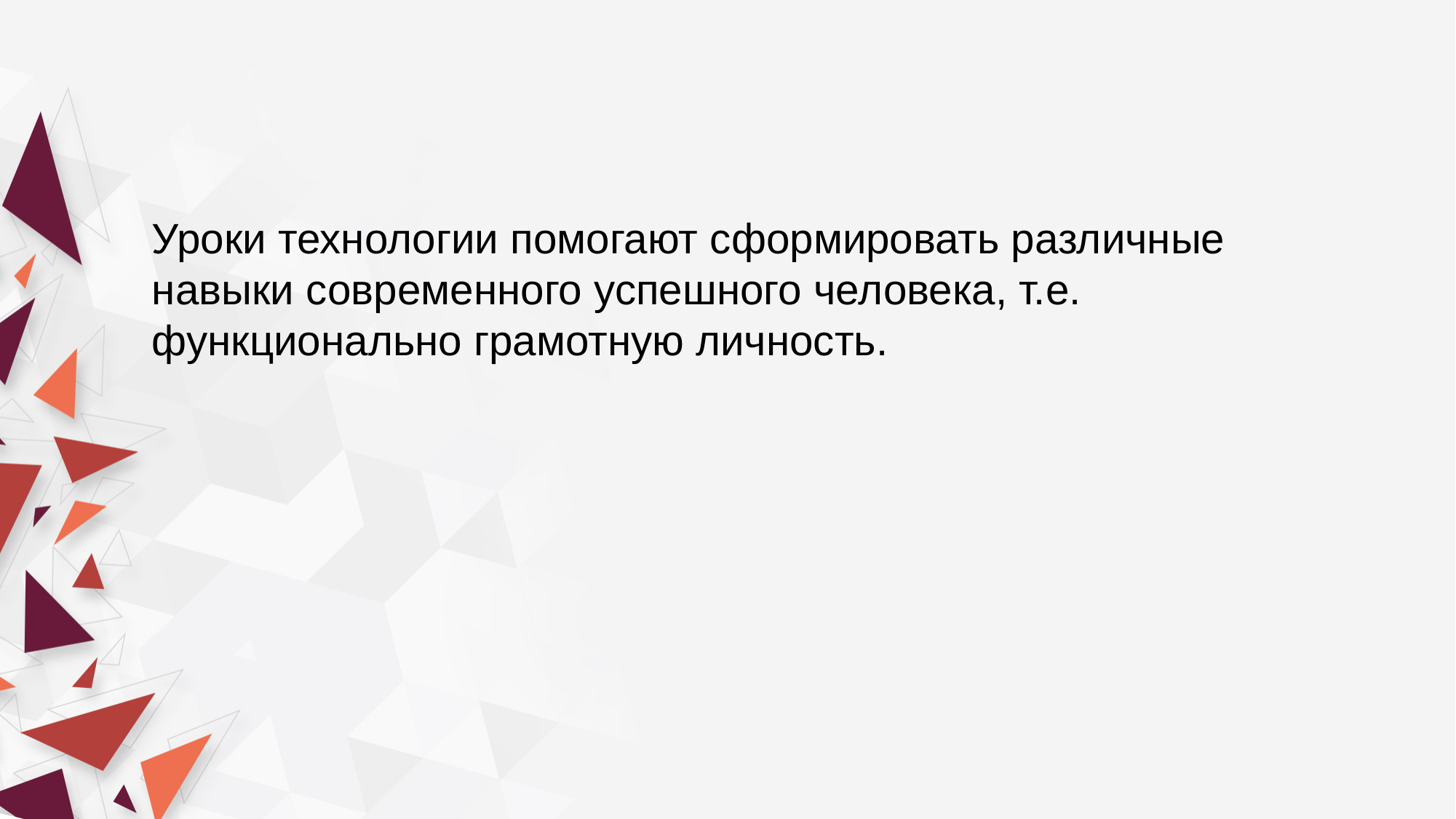

Уроки технологии помогают сформировать различные навыки современного успешного человека, т.е. функционально грамотную личность.